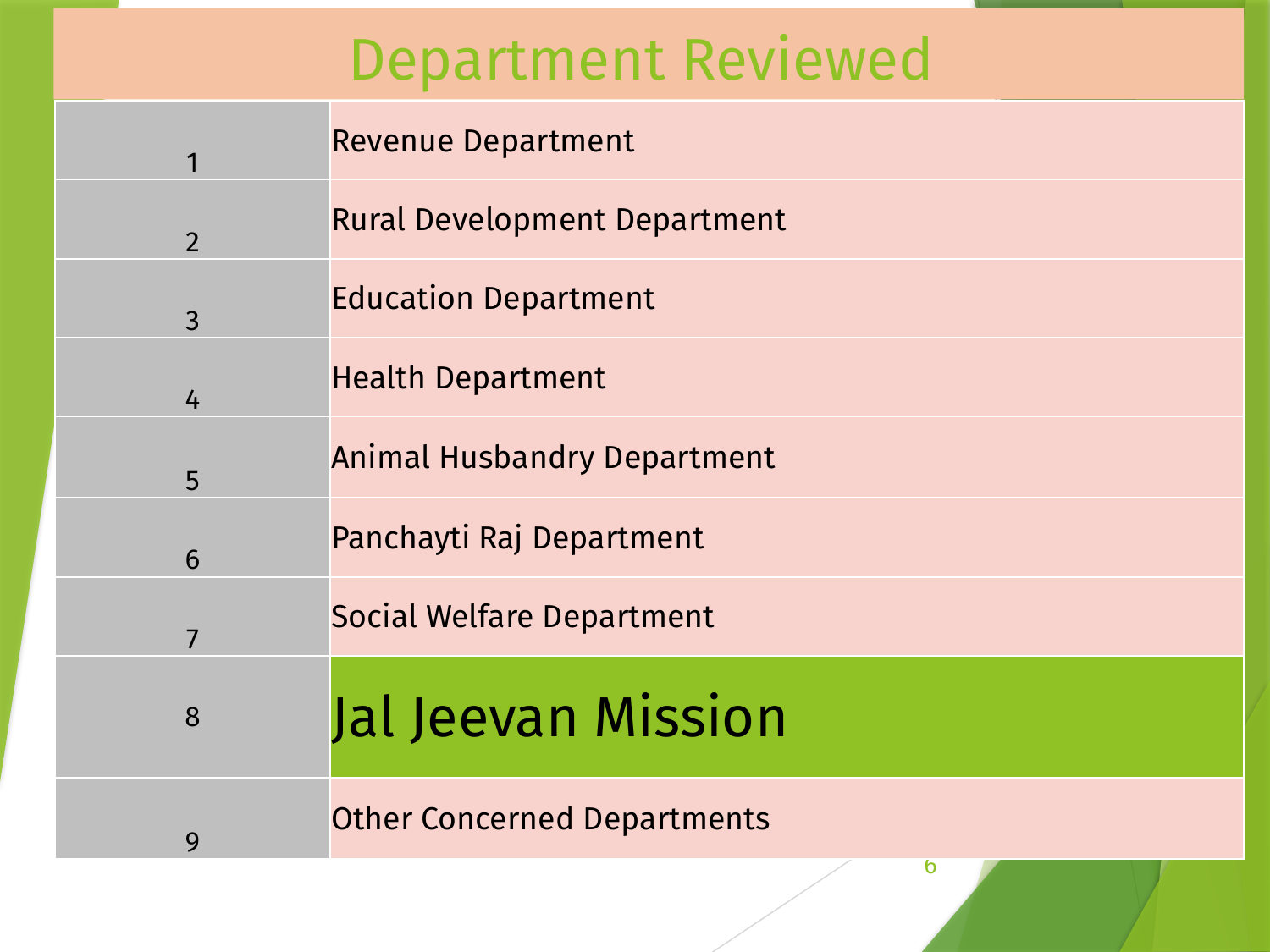

# Department Reviewed
| 1 | Revenue Department |
| --- | --- |
| 2 | Rural Development Department |
| 3 | Education Department |
| 4 | Health Department |
| 5 | Animal Husbandry Department |
| 6 | Panchayti Raj Department |
| 7 | Social Welfare Department |
| 8 | Jal Jeevan Mission |
| 9 | Other Concerned Departments |

.

6